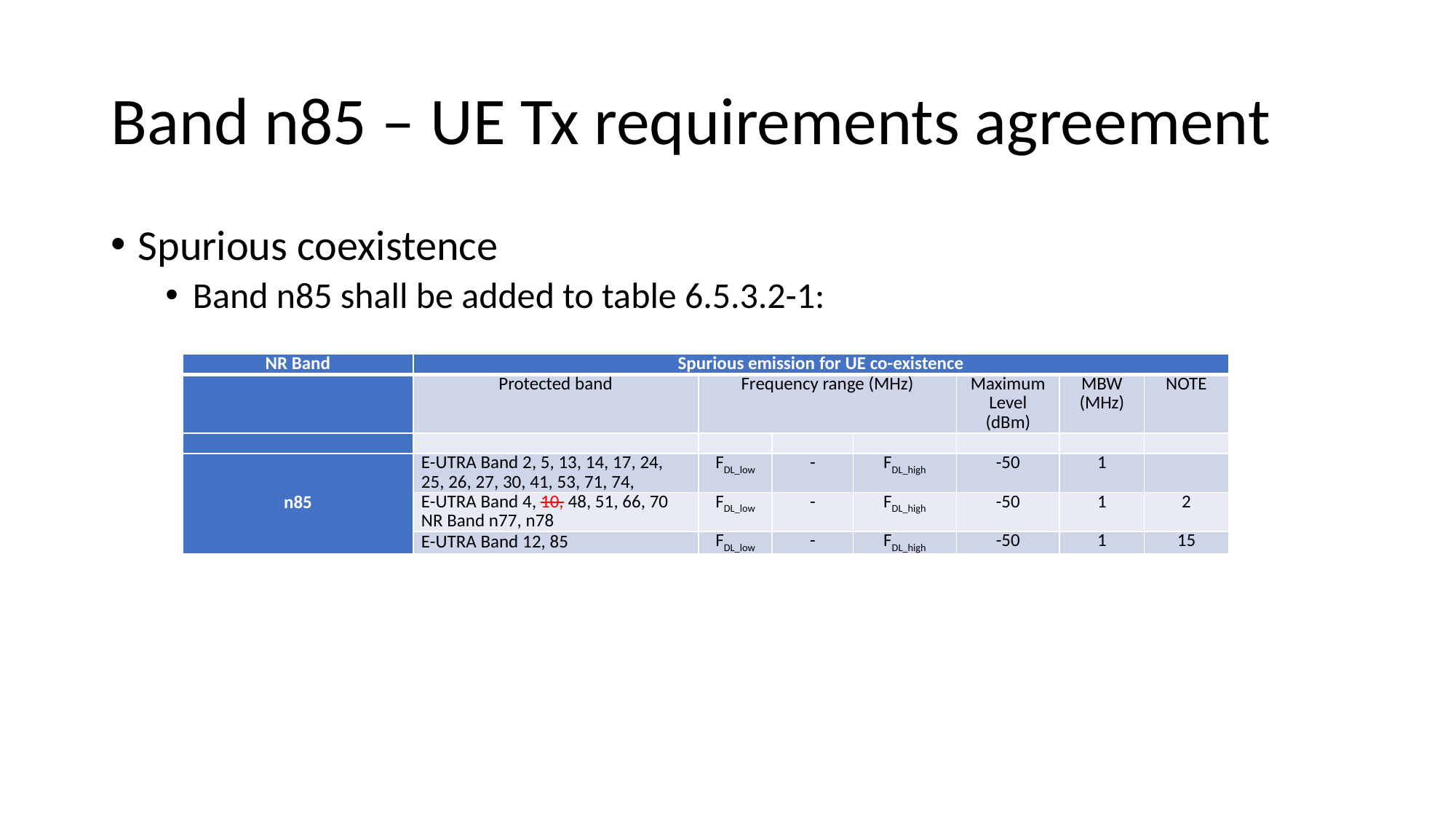

# Band n85 – UE Tx requirements agreement
Spurious coexistence
Band n85 shall be added to table 6.5.3.2-1:

| NR Band | Spurious emission for UE co-existence |  |  |  |  |  |  |
| --- | --- | --- | --- | --- | --- | --- | --- |
|  | Protected band | Frequency range (MHz) |  |  | Maximum Level (dBm) | MBW (MHz) | NOTE |
|  |  |  |  |  |  |  |  |
| n85 | E-UTRA Band 2, 5, 13, 14, 17, 24, 25, 26, 27, 30, 41, 53, 71, 74, | FDL\_low | - | FDL\_high | -50 | 1 |  |
|  | E-UTRA Band 4, 10, 48, 51, 66, 70 NR Band n77, n78 | FDL\_low | - | FDL\_high | -50 | 1 | 2 |
|  | E-UTRA Band 12, 85 | FDL\_low | - | FDL\_high | -50 | 1 | 15 |